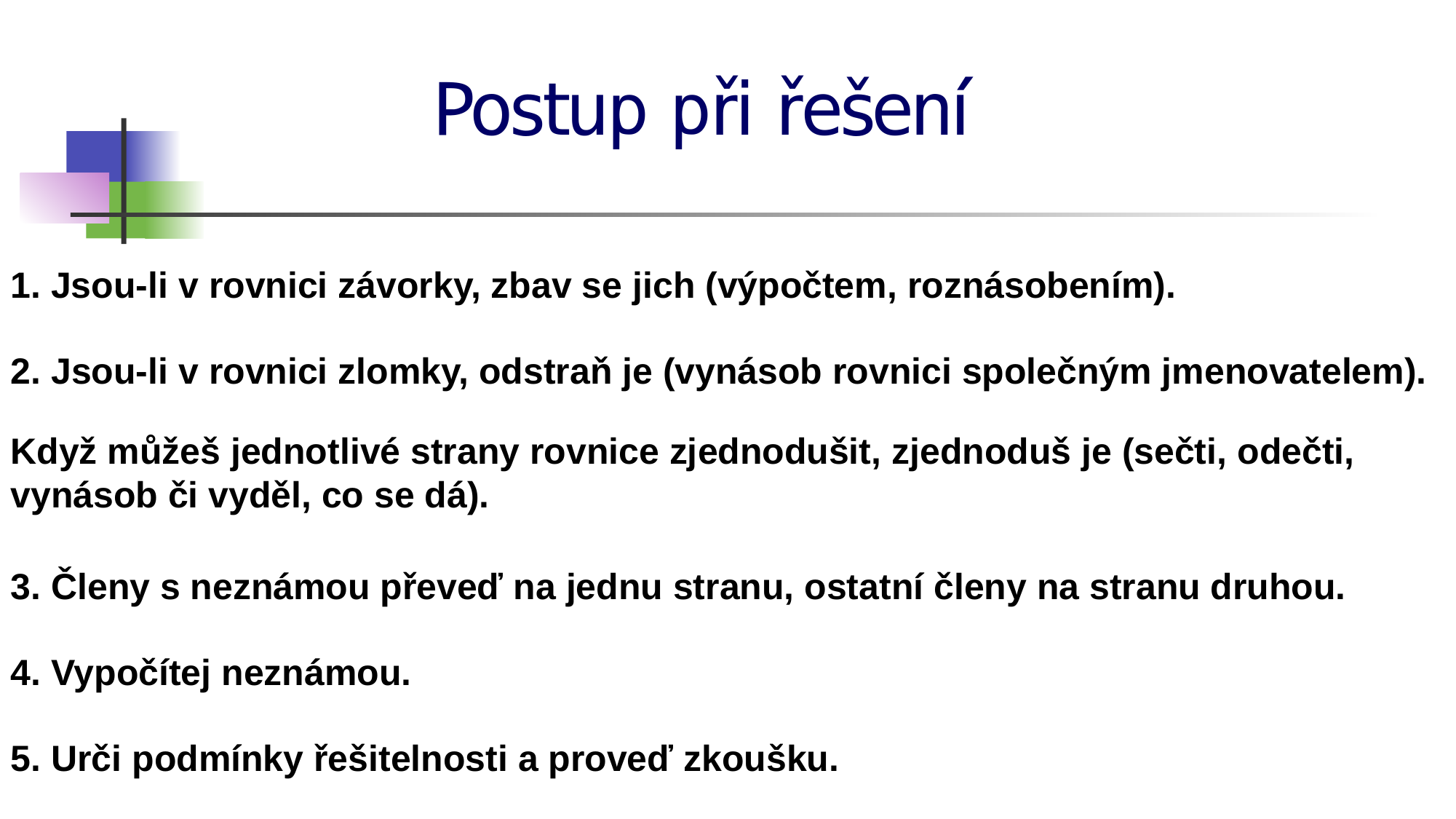

# Postup při řešení
1. Jsou-li v rovnici závorky, zbav se jich (výpočtem, roznásobením).
2. Jsou-li v rovnici zlomky, odstraň je (vynásob rovnici společným jmenovatelem).
Když můžeš jednotlivé strany rovnice zjednodušit, zjednoduš je (sečti, odečti, vynásob či vyděl, co se dá).
3. Členy s neznámou převeď na jednu stranu, ostatní členy na stranu druhou.
4. Vypočítej neznámou.
5. Urči podmínky řešitelnosti a proveď zkoušku.